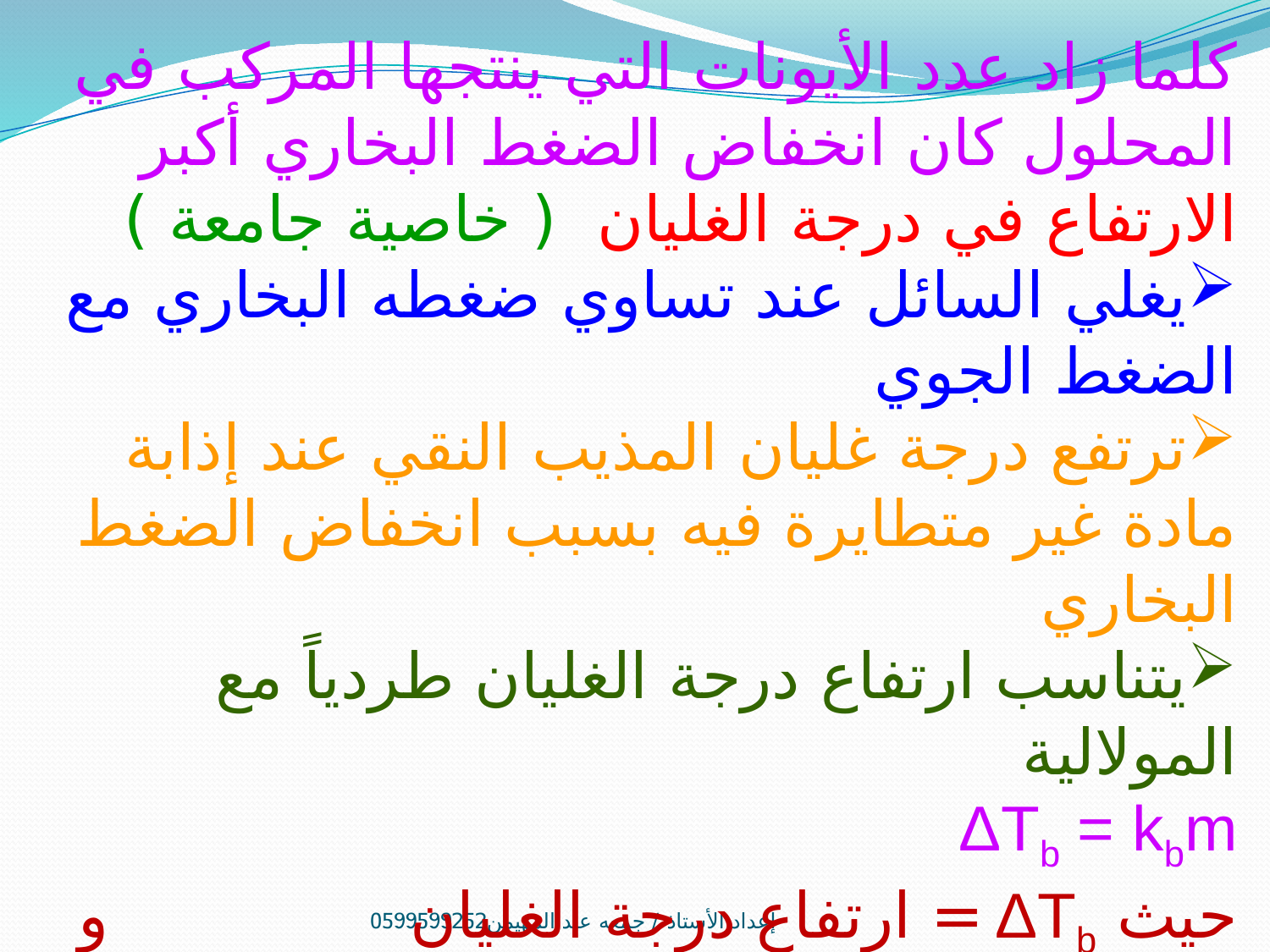

كلما زاد عدد الأيونات التي ينتجها المركب في المحلول كان انخفاض الضغط البخاري أكبر
الارتفاع في درجة الغليان  ( خاصية جامعة )
يغلي السائل عند تساوي ضغطه البخاري مع الضغط الجوي
ترتفع درجة غليان المذيب النقي عند إذابة مادة غير متطايرة فيه بسبب انخفاض الضغط البخاري
يتناسب ارتفاع درجة الغليان طردياً مع المولالية
ΔTb = kbm
حيث ΔTb = ارتفاع درجة الغليان               و m= المولالية
و kb  = ثابت ارتفاع درجة الغليان
إعداد الأستاذ / جمعه عبد المهيمن0599599252